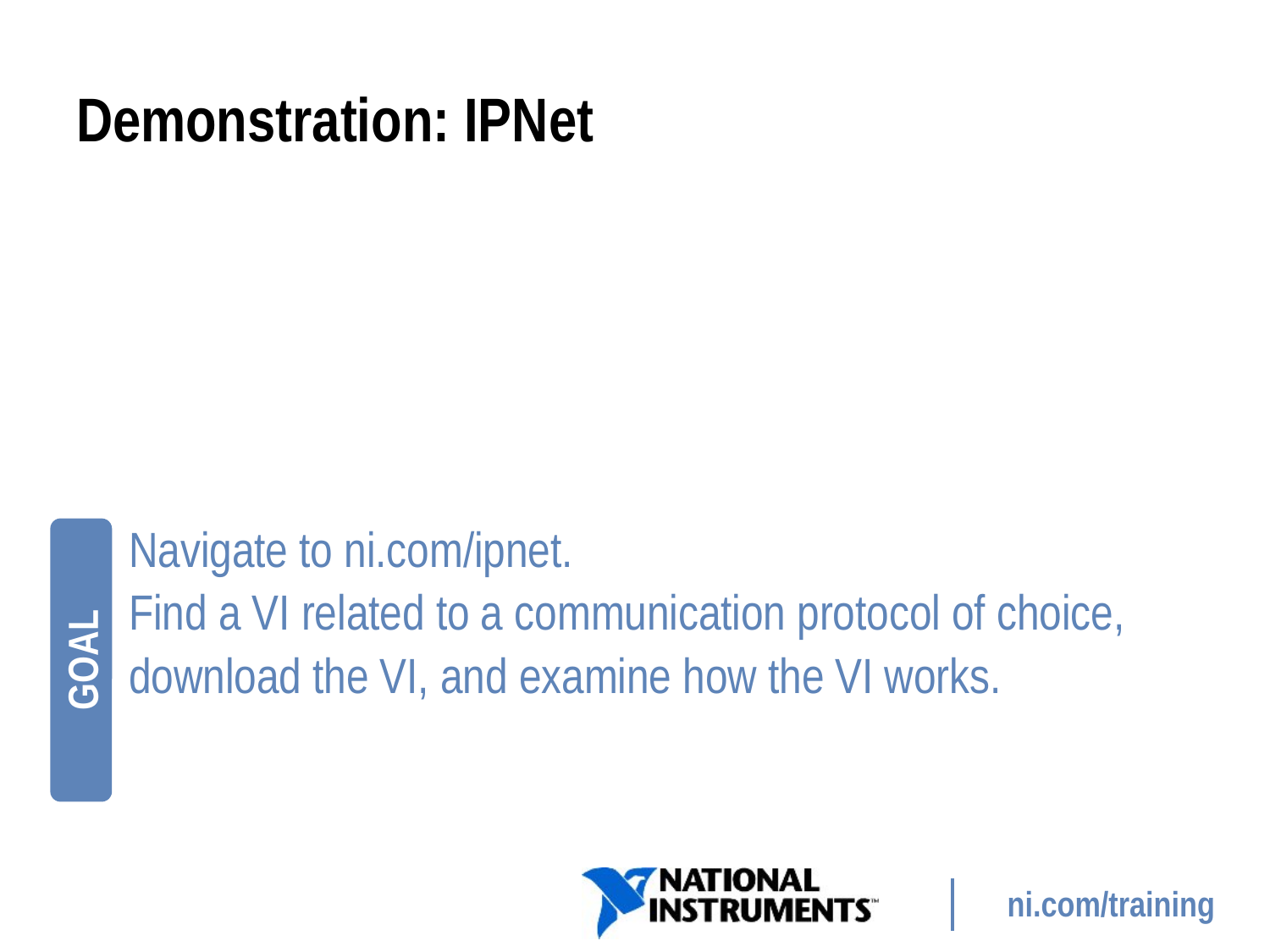

# Demonstration: IPNet
Navigate to ni.com/ipnet.
Find a VI related to a communication protocol of choice,
download the VI, and examine how the VI works.